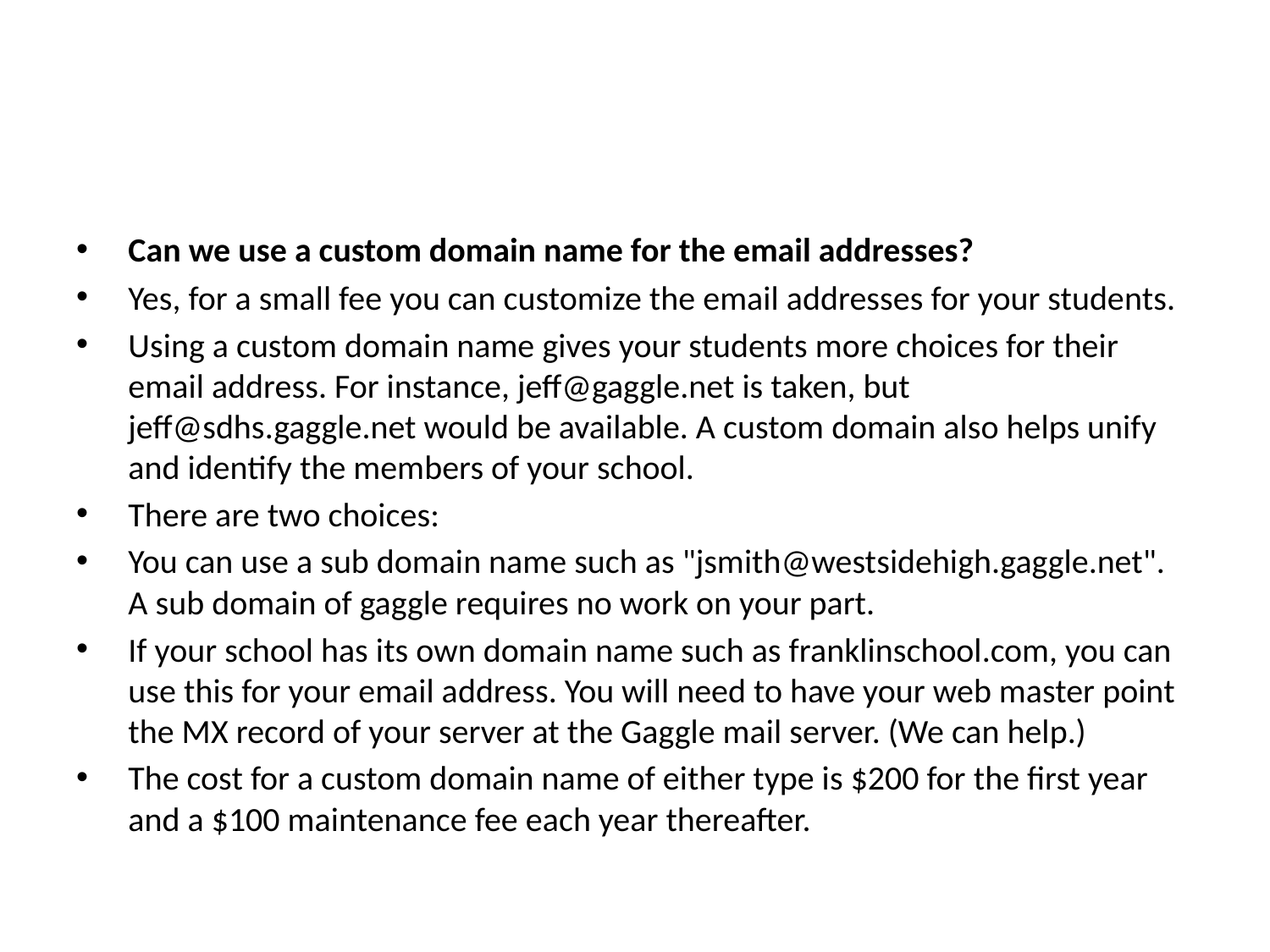

#
Can we use a custom domain name for the email addresses?
Yes, for a small fee you can customize the email addresses for your students.
Using a custom domain name gives your students more choices for their email address. For instance, jeff@gaggle.net is taken, but jeff@sdhs.gaggle.net would be available. A custom domain also helps unify and identify the members of your school.
There are two choices:
You can use a sub domain name such as "jsmith@westsidehigh.gaggle.net". A sub domain of gaggle requires no work on your part.
If your school has its own domain name such as franklinschool.com, you can use this for your email address. You will need to have your web master point the MX record of your server at the Gaggle mail server. (We can help.)
The cost for a custom domain name of either type is $200 for the first year and a $100 maintenance fee each year thereafter.